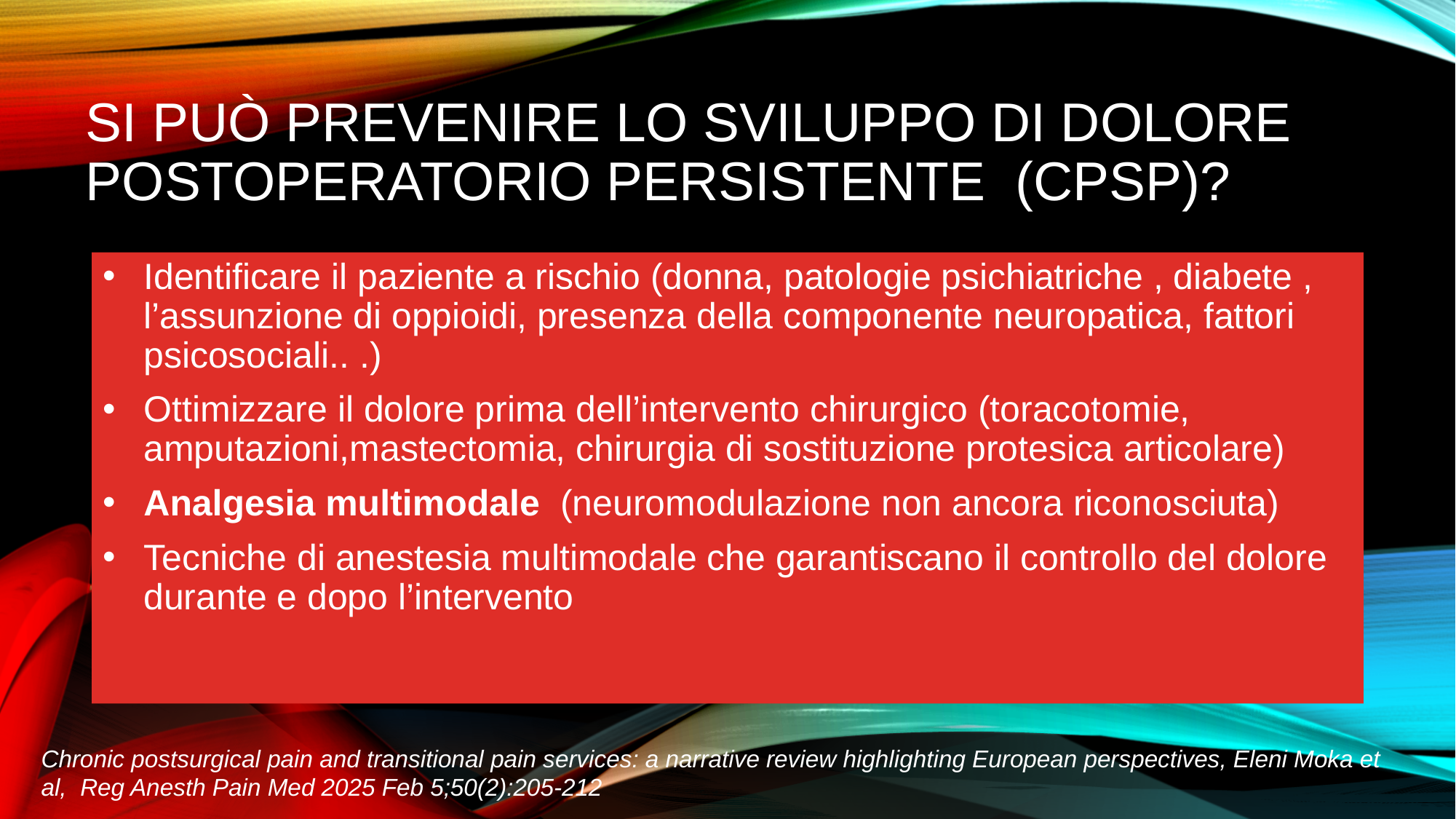

# Si può prevenire lo sviluppo di dolore postoperatorio persistente  (CPSP)?
Identificare il paziente a rischio (donna, patologie psichiatriche , diabete , l’assunzione di oppioidi, presenza della componente neuropatica, fattori psicosociali.. .)
Ottimizzare il dolore prima dell’intervento chirurgico (toracotomie, amputazioni,mastectomia, chirurgia di sostituzione protesica articolare)
Analgesia multimodale  (neuromodulazione non ancora riconosciuta)
Tecniche di anestesia multimodale che garantiscano il controllo del dolore durante e dopo l’intervento
Chronic postsurgical pain and transitional pain services: a narrative review highlighting European perspectives, Eleni Moka et al,  Reg Anesth Pain Med 2025 Feb 5;50(2):205-212